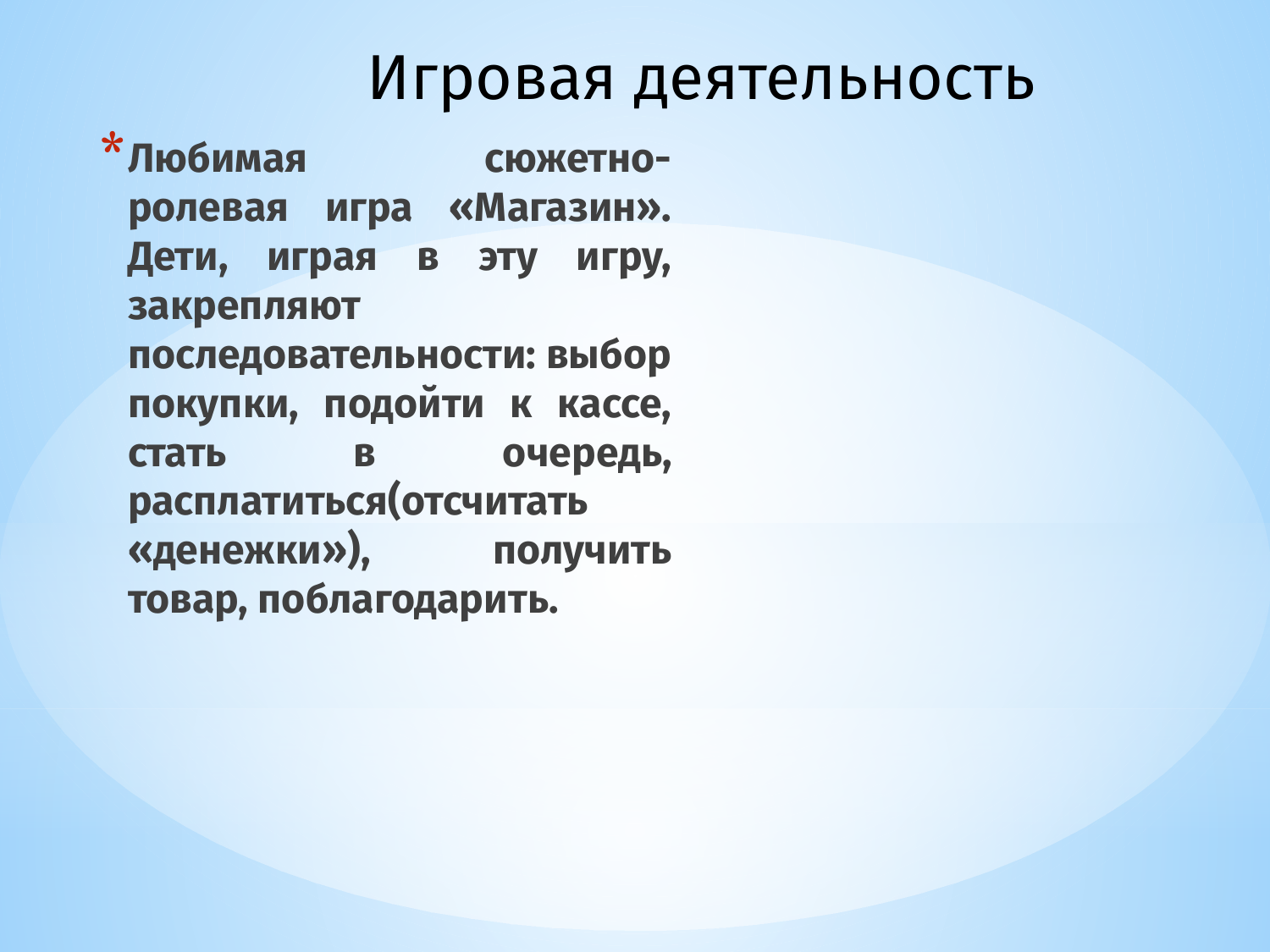

Игровая деятельность

Любимая  сюжетно-ролевая игра «Магазин». Дети, играя в эту игру, закрепляют последовательности: выбор покупки, подойти к кассе, стать в очередь, расплатиться(отсчитать «денежки»), получить товар, поблагодарить.